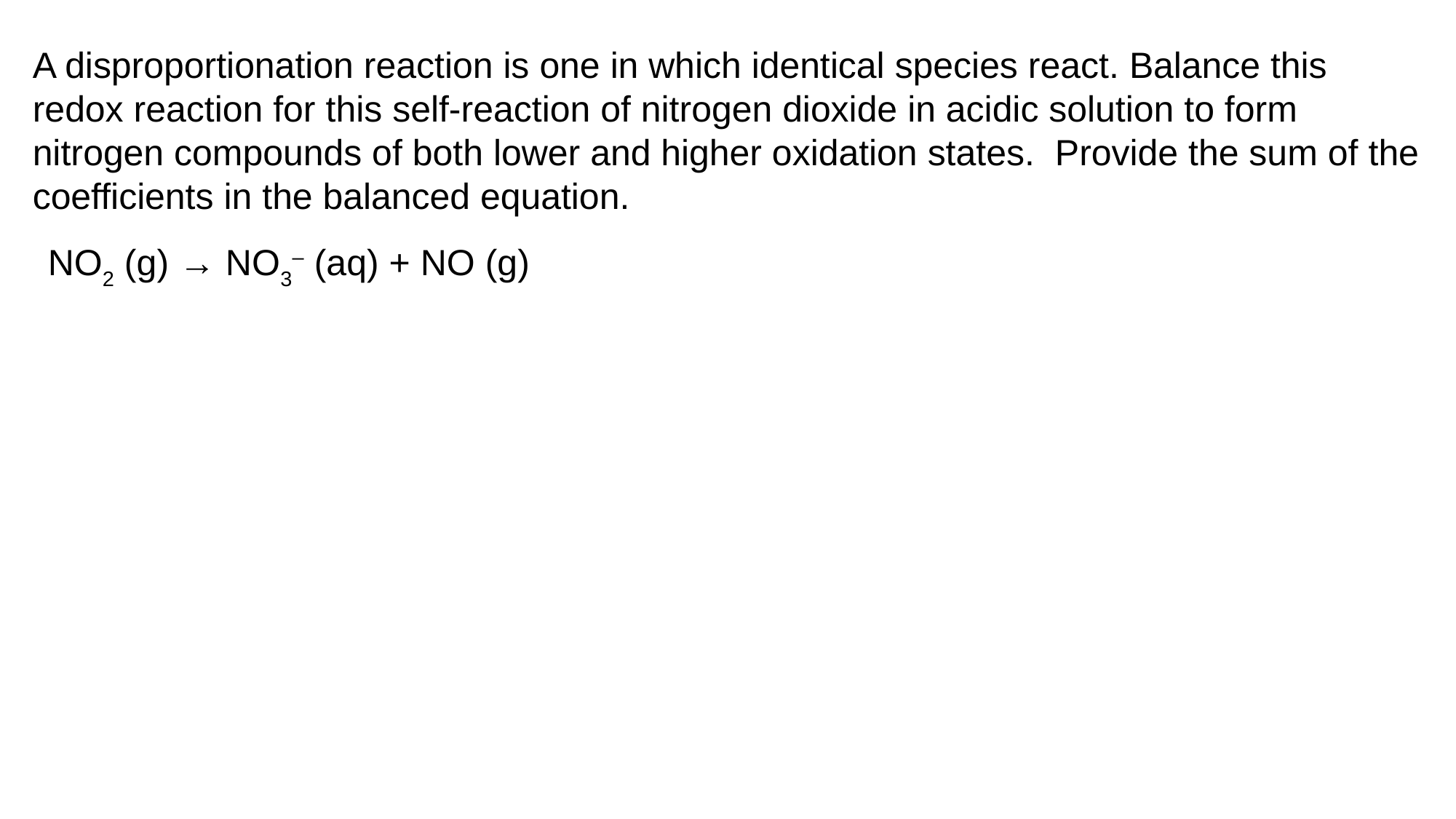

A disproportionation reaction is one in which identical species react. Balance this redox reaction for this self-reaction of nitrogen dioxide in acidic solution to form nitrogen compounds of both lower and higher oxidation states.  Provide the sum of the coefficients in the balanced equation.

NO2 (g) → NO3– (aq) + NO (g)